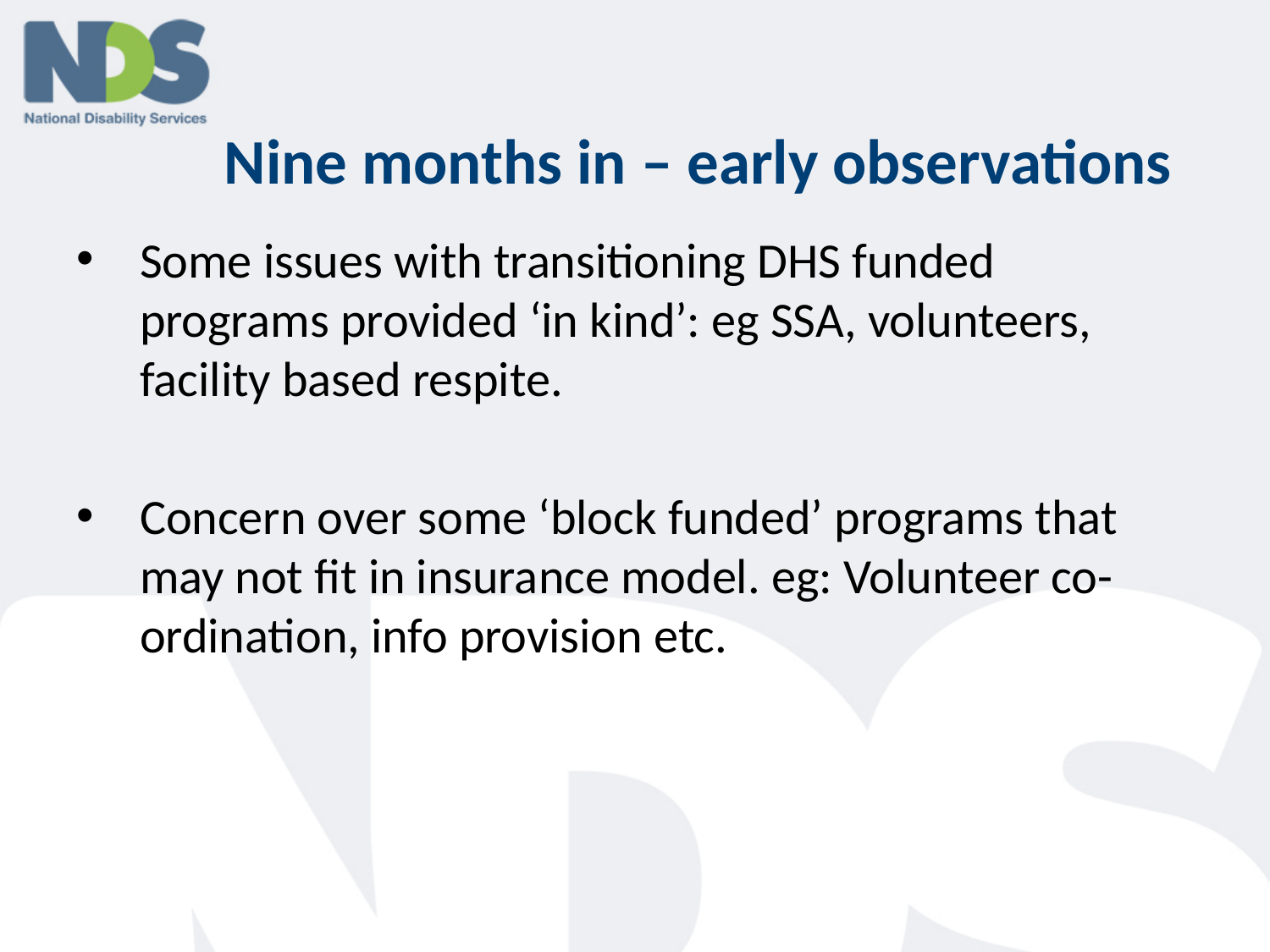

# Nine months in – early observations
Some issues with transitioning DHS funded programs provided ‘in kind’: eg SSA, volunteers, facility based respite.

Concern over some ‘block funded’ programs that may not fit in insurance model. eg: Volunteer co-ordination, info provision etc.